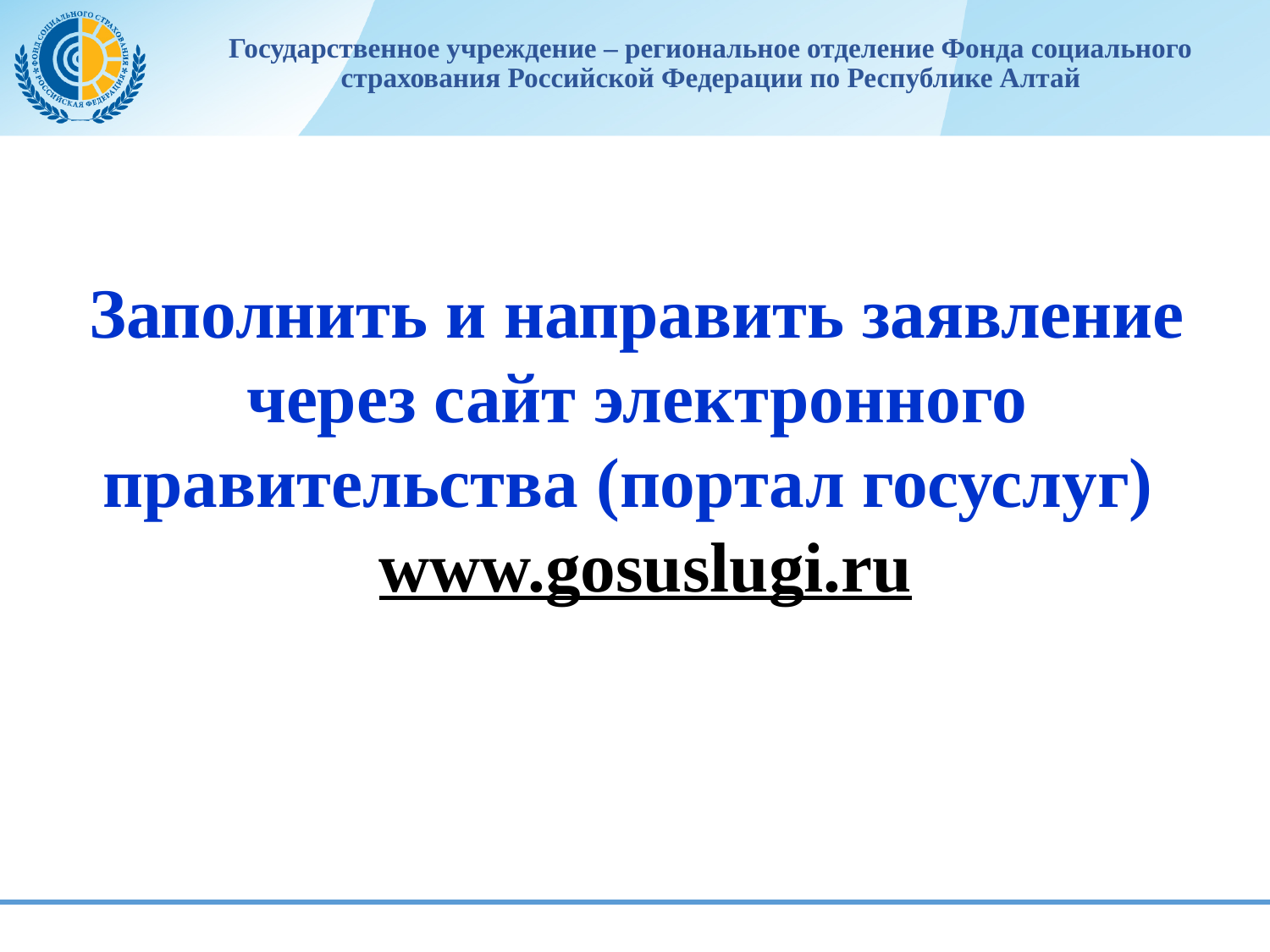

Государственное учреждение – региональное отделение Фонда социального страхования Российской Федерации по Республике Алтай
Заполнить и направить заявление через сайт электронного правительства (портал госуслуг)
  www.gosuslugi.ru